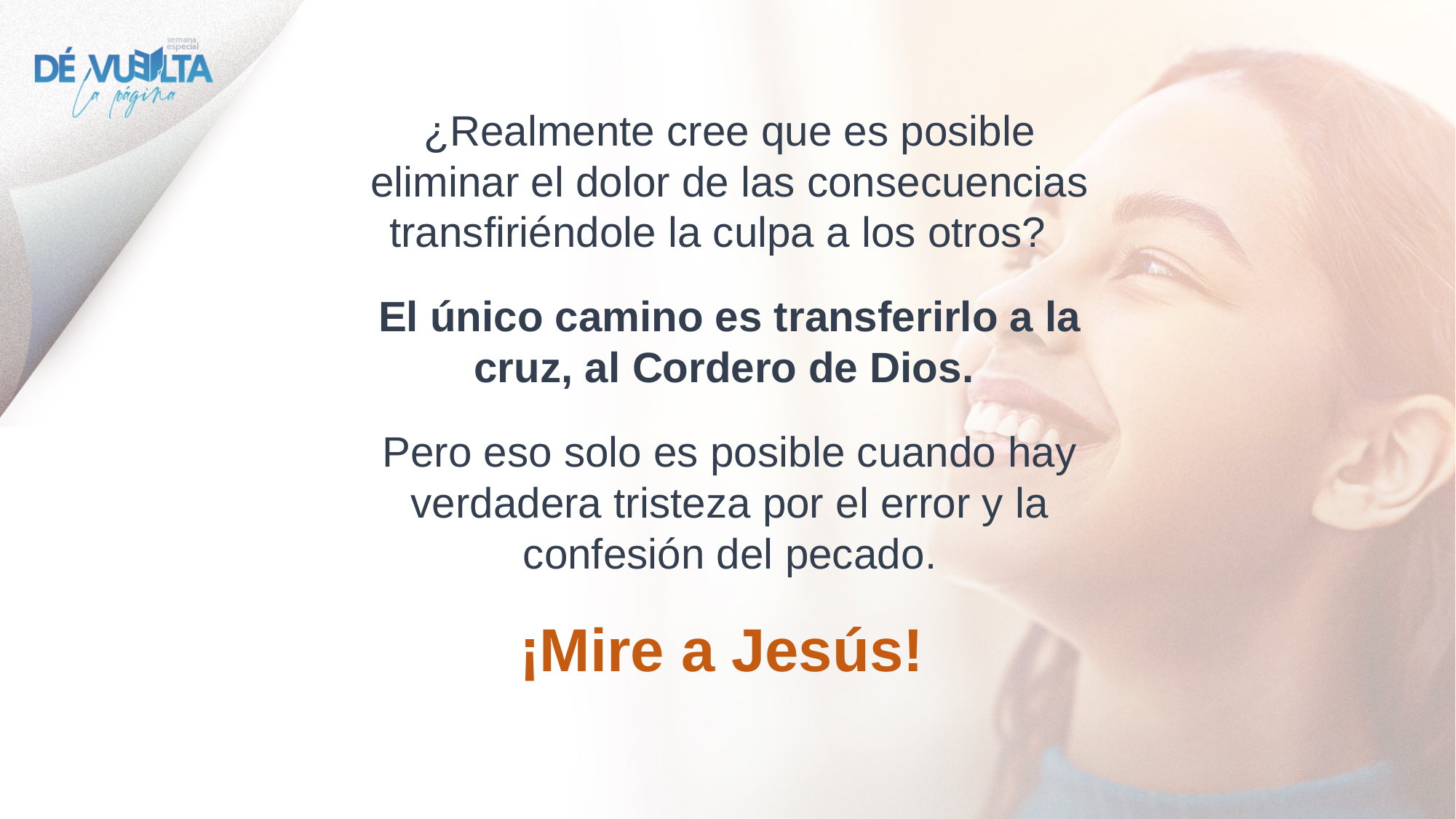

¿Realmente cree que es posible eliminar el dolor de las consecuencias transfiriéndole la culpa a los otros?
El único camino es transferirlo a la cruz, al Cordero de Dios.
Pero eso solo es posible cuando hay verdadera tristeza por el error y la confesión del pecado.
¡Mire a Jesús!